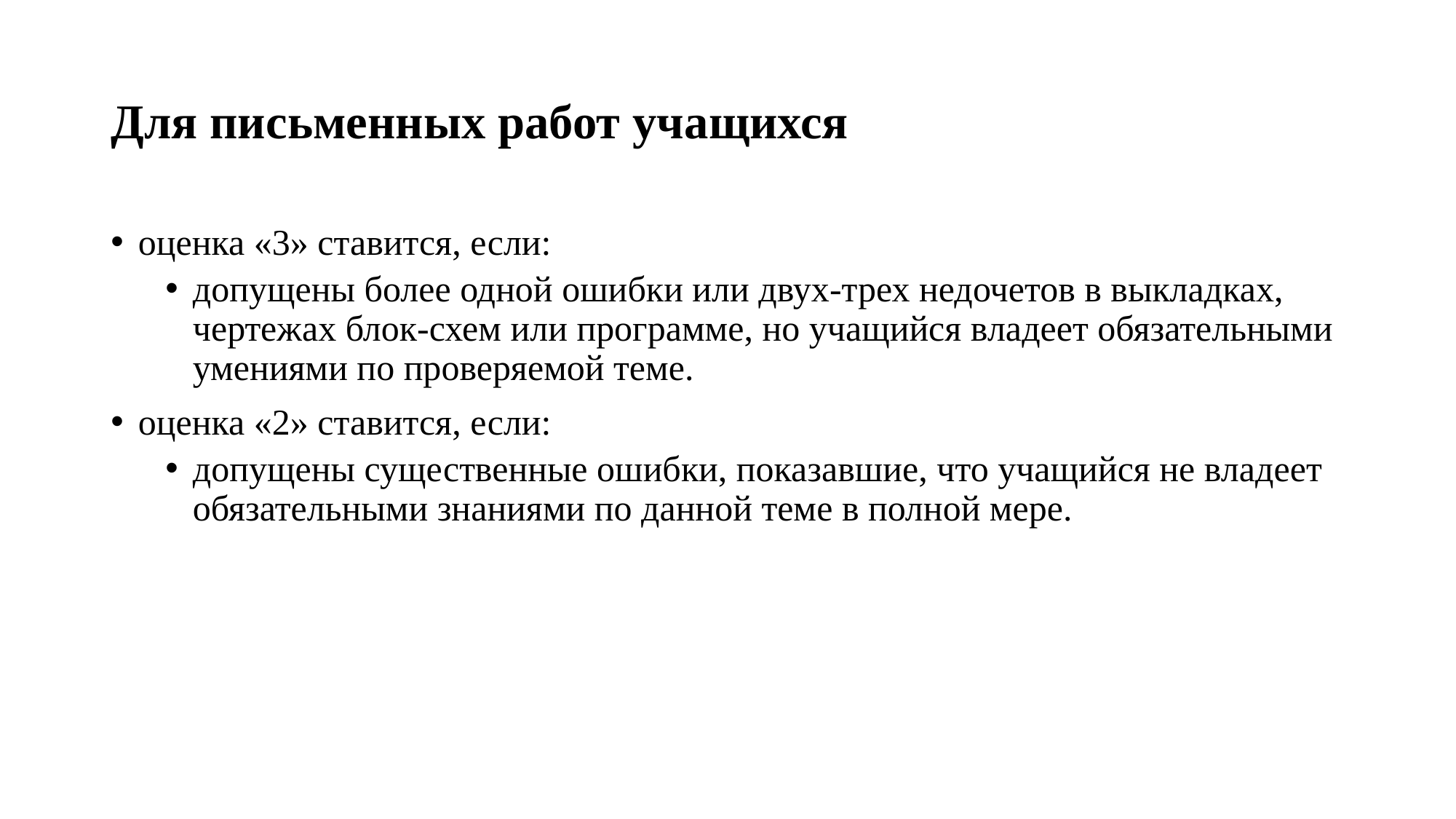

# Для письменных работ учащихся
оценка «3» ставится, если:
допущены более одной ошибки или двух-трех недочетов в выкладках, чертежах блок-схем или программе, но учащийся владеет обязательными умениями по проверяемой теме.
оценка «2» ставится, если:
допущены существенные ошибки, показавшие, что учащийся не владеет обязательными знаниями по данной теме в полной мере.